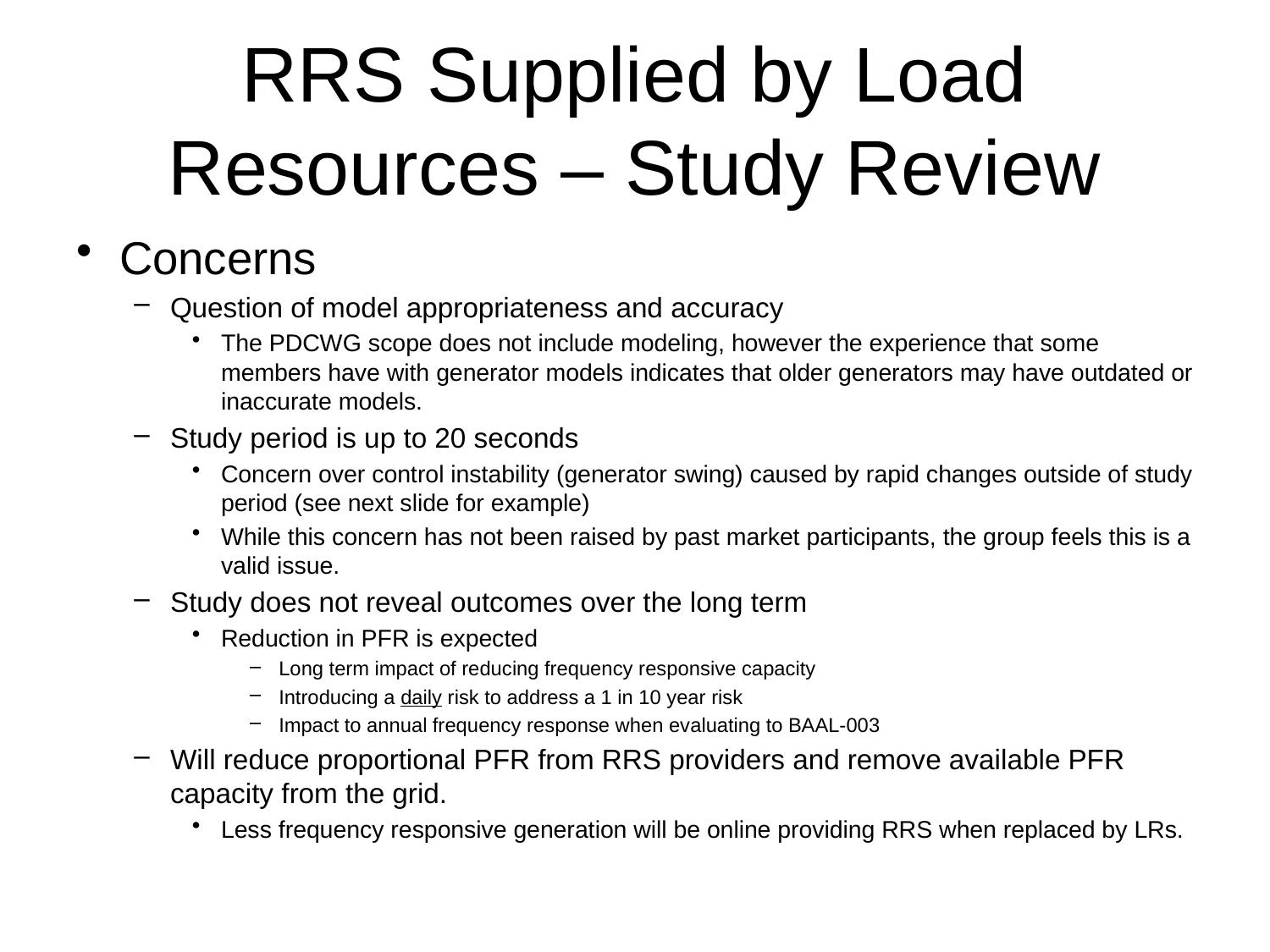

# RRS Supplied by Load Resources – Study Review
Concerns
Question of model appropriateness and accuracy
The PDCWG scope does not include modeling, however the experience that some members have with generator models indicates that older generators may have outdated or inaccurate models.
Study period is up to 20 seconds
Concern over control instability (generator swing) caused by rapid changes outside of study period (see next slide for example)
While this concern has not been raised by past market participants, the group feels this is a valid issue.
Study does not reveal outcomes over the long term
Reduction in PFR is expected
Long term impact of reducing frequency responsive capacity
Introducing a daily risk to address a 1 in 10 year risk
Impact to annual frequency response when evaluating to BAAL-003
Will reduce proportional PFR from RRS providers and remove available PFR capacity from the grid.
Less frequency responsive generation will be online providing RRS when replaced by LRs.